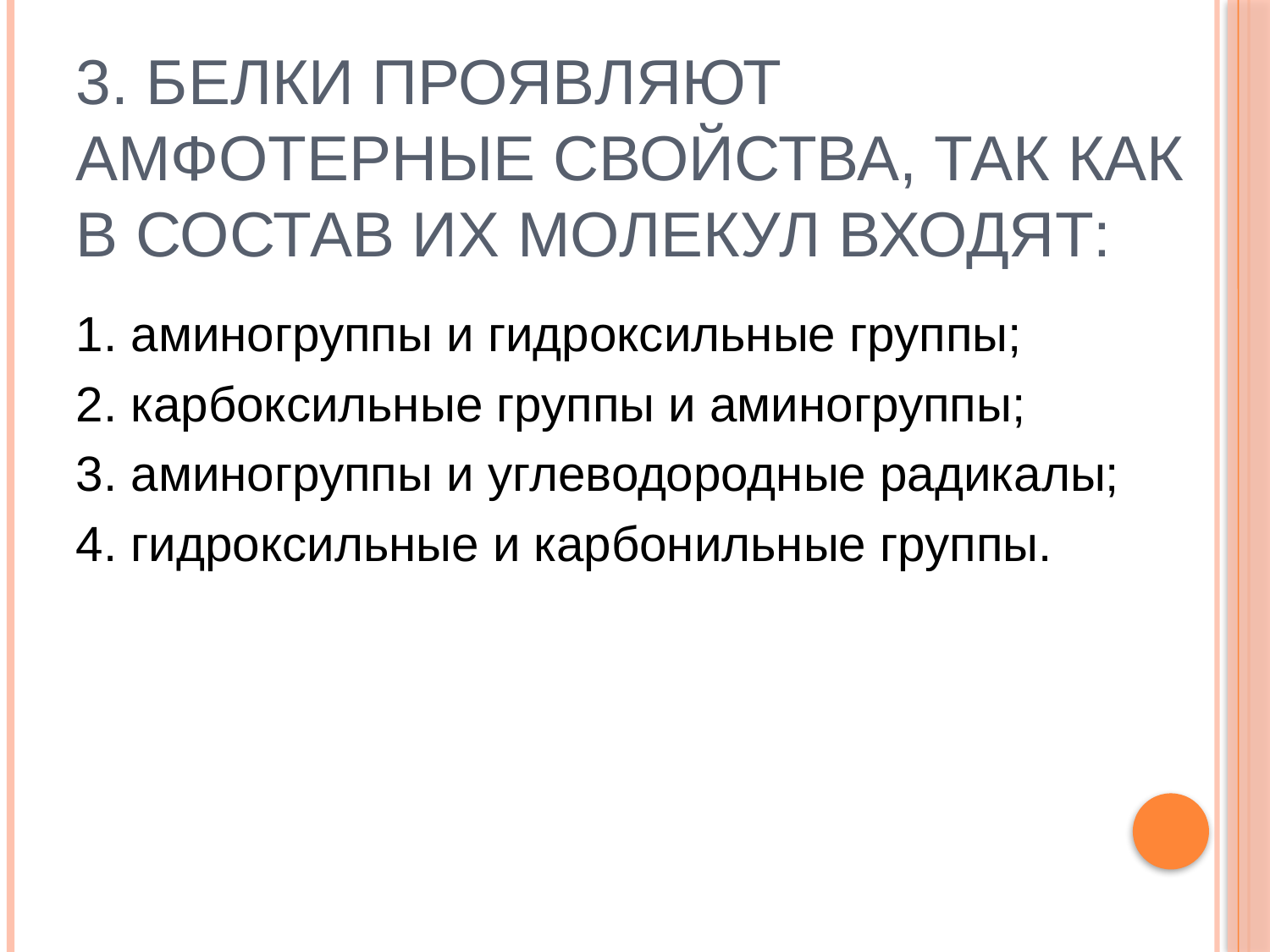

# 3. Белки проявляют амфотерные свойства, так как в состав их молекул входят:
1. аминогруппы и гидроксильные группы;
2. карбоксильные группы и аминогруппы;
3. аминогруппы и углеводородные радикалы;
4. гидроксильные и карбонильные группы.